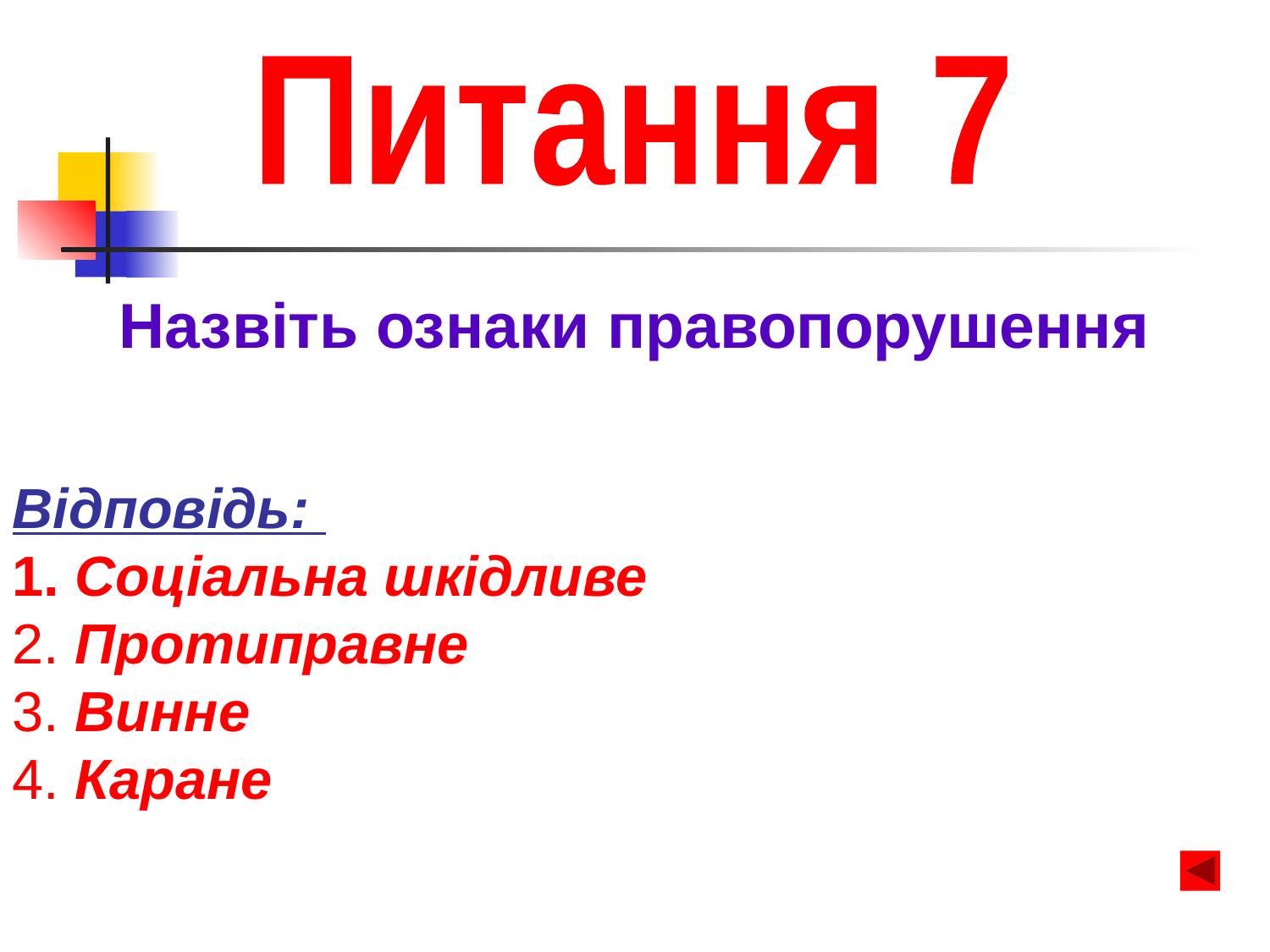

Питання 7

Назвіть ознаки правопорушення

Відповідь:
1. Соціальна шкідливе
2. Протиправне
3. Винне
4. Каране